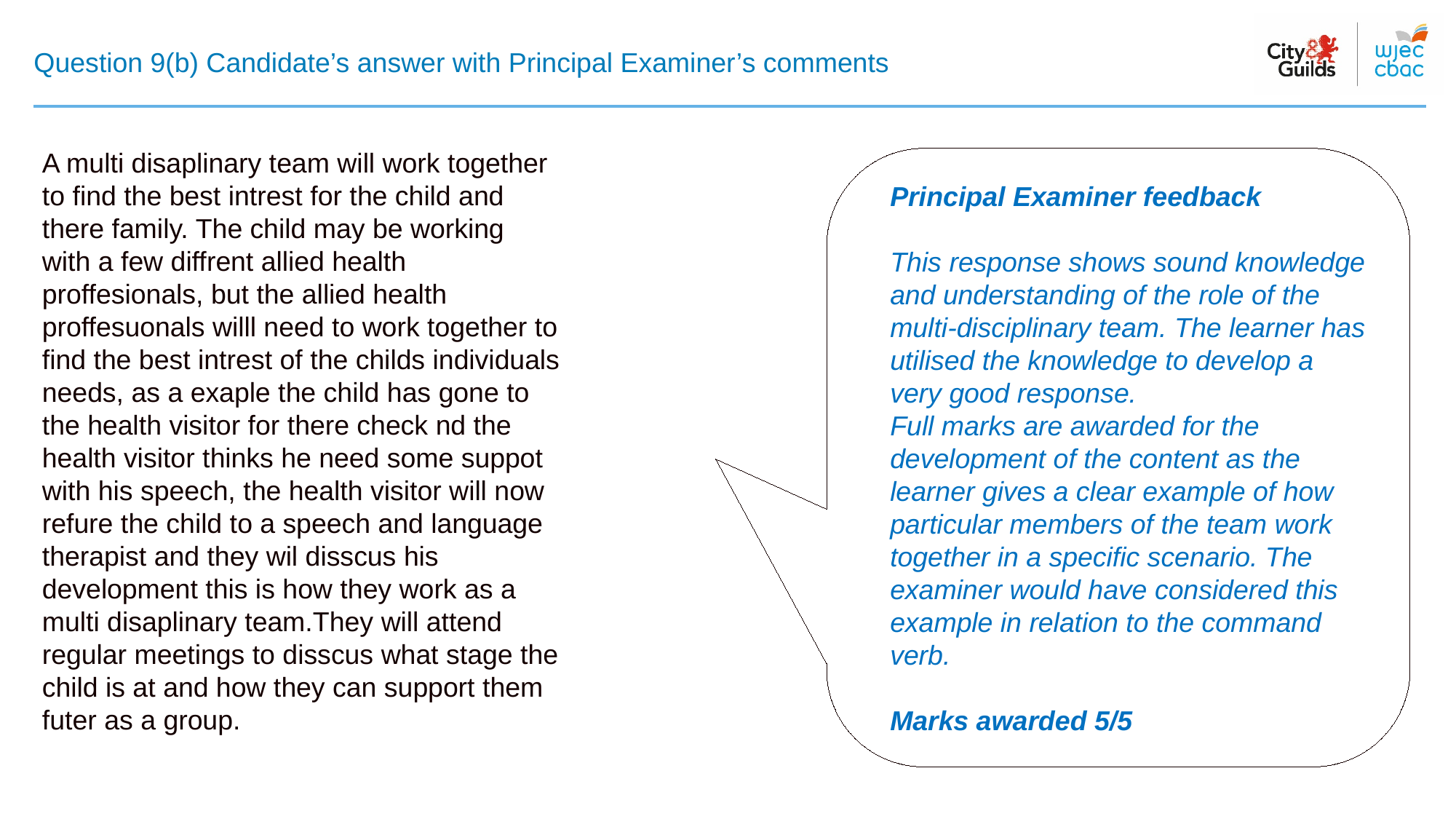

# Question 9(b) Candidate’s answer with Principal Examiner’s comments
A multi disaplinary team will work together to find the best intrest for the child and there family. The child may be working with a few diffrent allied health proffesionals, but the allied health proffesuonals willl need to work together to find the best intrest of the childs individuals needs, as a exaple the child has gone to the health visitor for there check nd the health visitor thinks he need some suppot with his speech, the health visitor will now refure the child to a speech and language therapist and they wil disscus his development this is how they work as a multi disaplinary team.They will attend regular meetings to disscus what stage the child is at and how they can support them futer as a group.

Principal Examiner feedback
This response shows sound knowledge and understanding of the role of the multi-disciplinary team. The learner has utilised the knowledge to develop a very good response.
Full marks are awarded for the development of the content as the learner gives a clear example of how particular members of the team work together in a specific scenario. The examiner would have considered this example in relation to the command verb.

Marks awarded 5/5